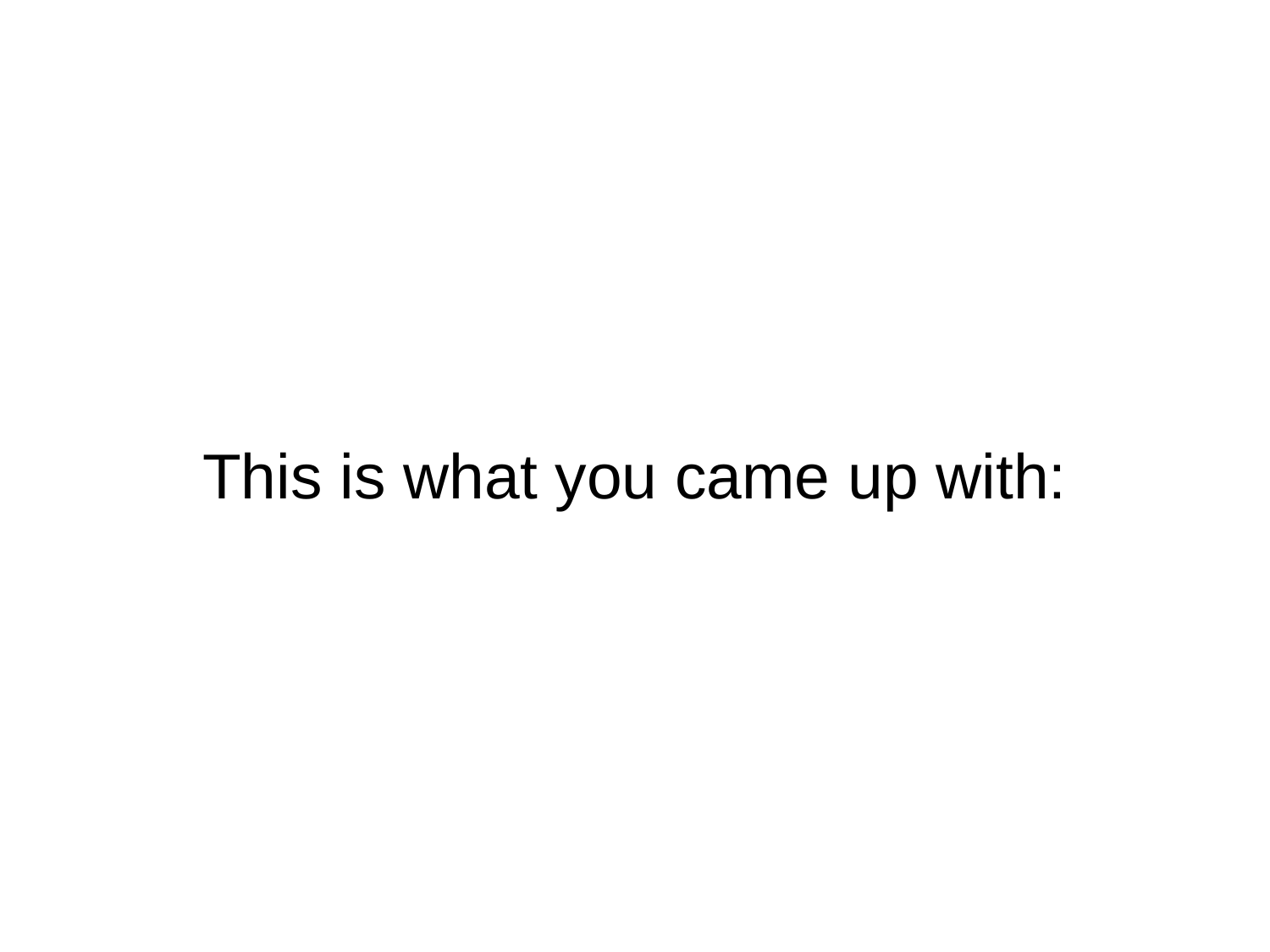

This is what you came up with: